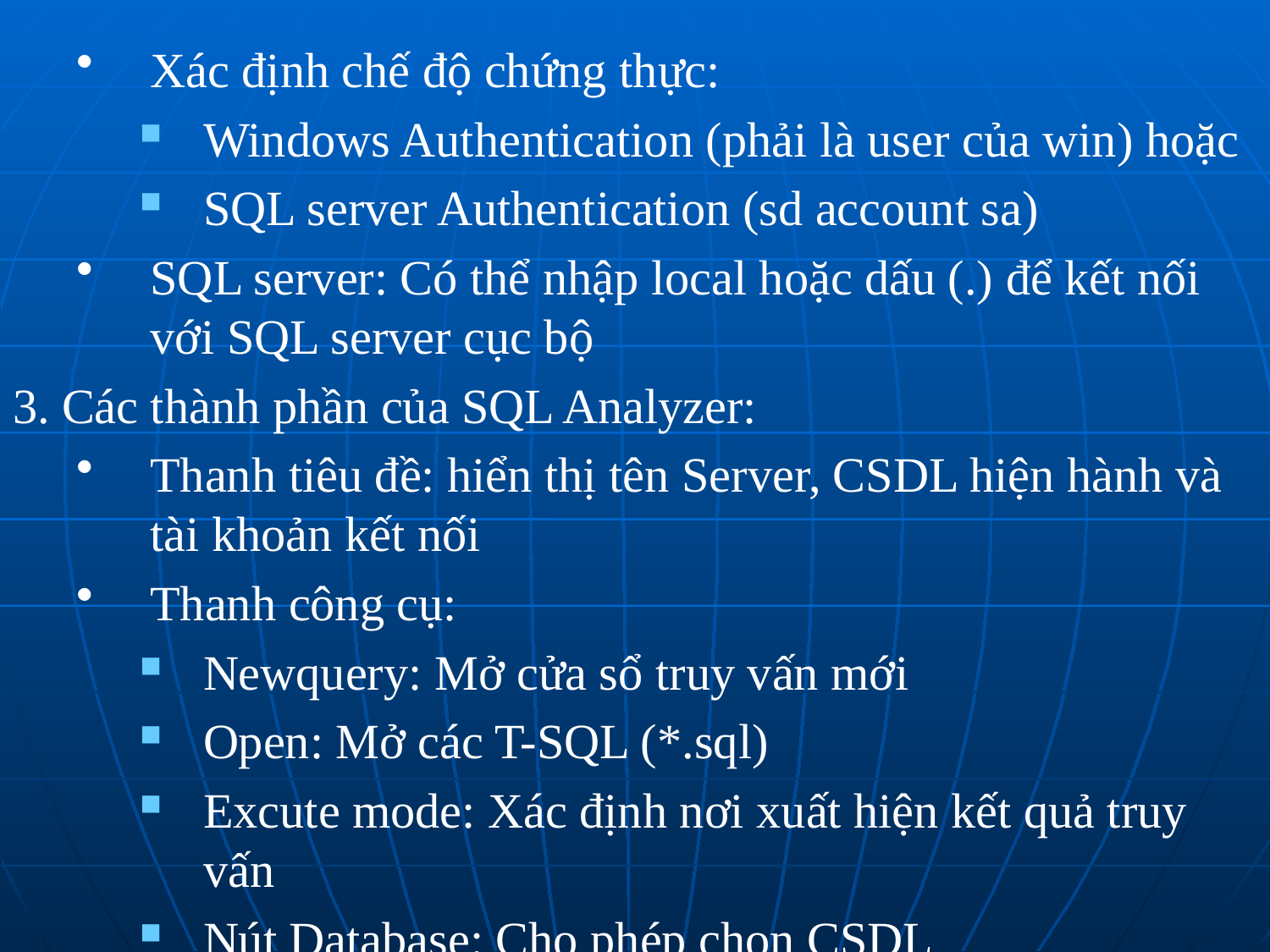

Xác định chế độ chứng thực:
Windows Authentication (phải là user của win) hoặc
SQL server Authentication (sd account sa)
SQL server: Có thể nhập local hoặc dấu (.) để kết nối với SQL server cục bộ
3. Các thành phần của SQL Analyzer:
Thanh tiêu đề: hiển thị tên Server, CSDL hiện hành và tài khoản kết nối
Thanh công cụ:
Newquery: Mở cửa sổ truy vấn mới
Open: Mở các T-SQL (*.sql)
Excute mode: Xác định nơi xuất hiện kết quả truy vấn
Nút Database: Cho phép chọn CSDL